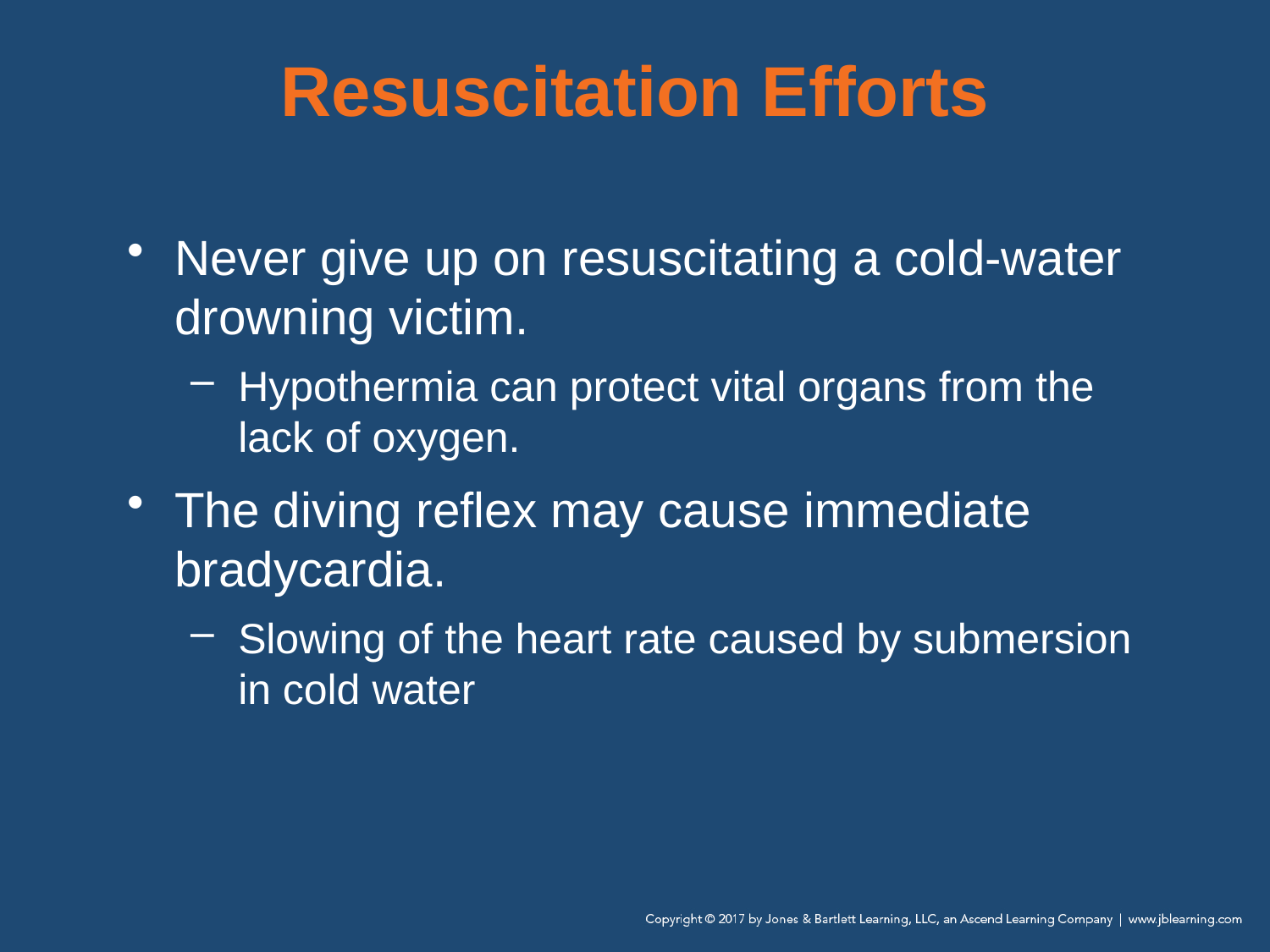

# Resuscitation Efforts
Never give up on resuscitating a cold-water drowning victim.
Hypothermia can protect vital organs from the lack of oxygen.
The diving reflex may cause immediate bradycardia.
Slowing of the heart rate caused by submersion in cold water